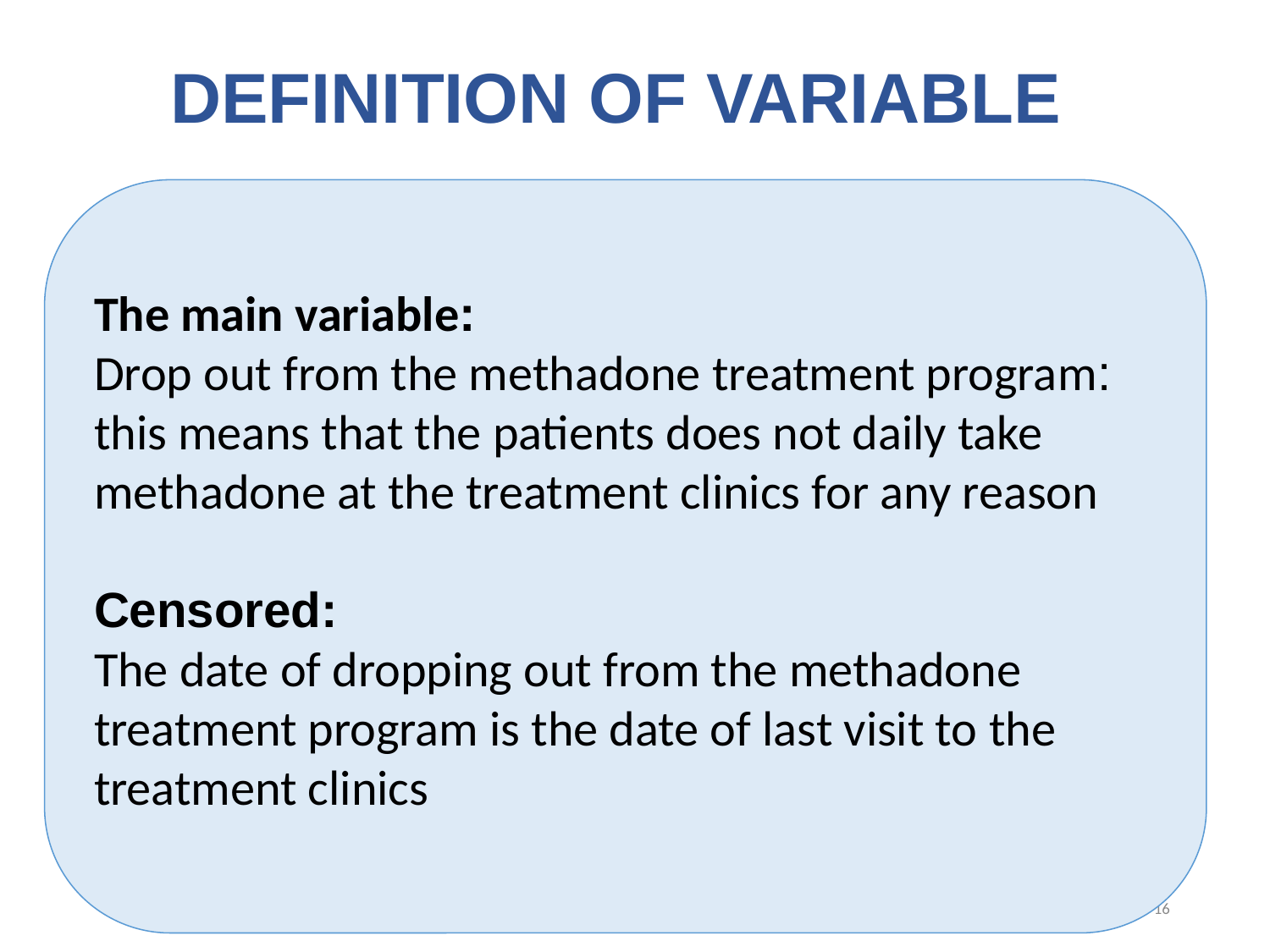

# DEFINITION OF VARIABLE

The main variable:
Drop out from the methadone treatment program: this means that the patients does not daily take methadone at the treatment clinics for any reason

Censored:
The date of dropping out from the methadone treatment program is the date of last visit to the treatment clinics

16